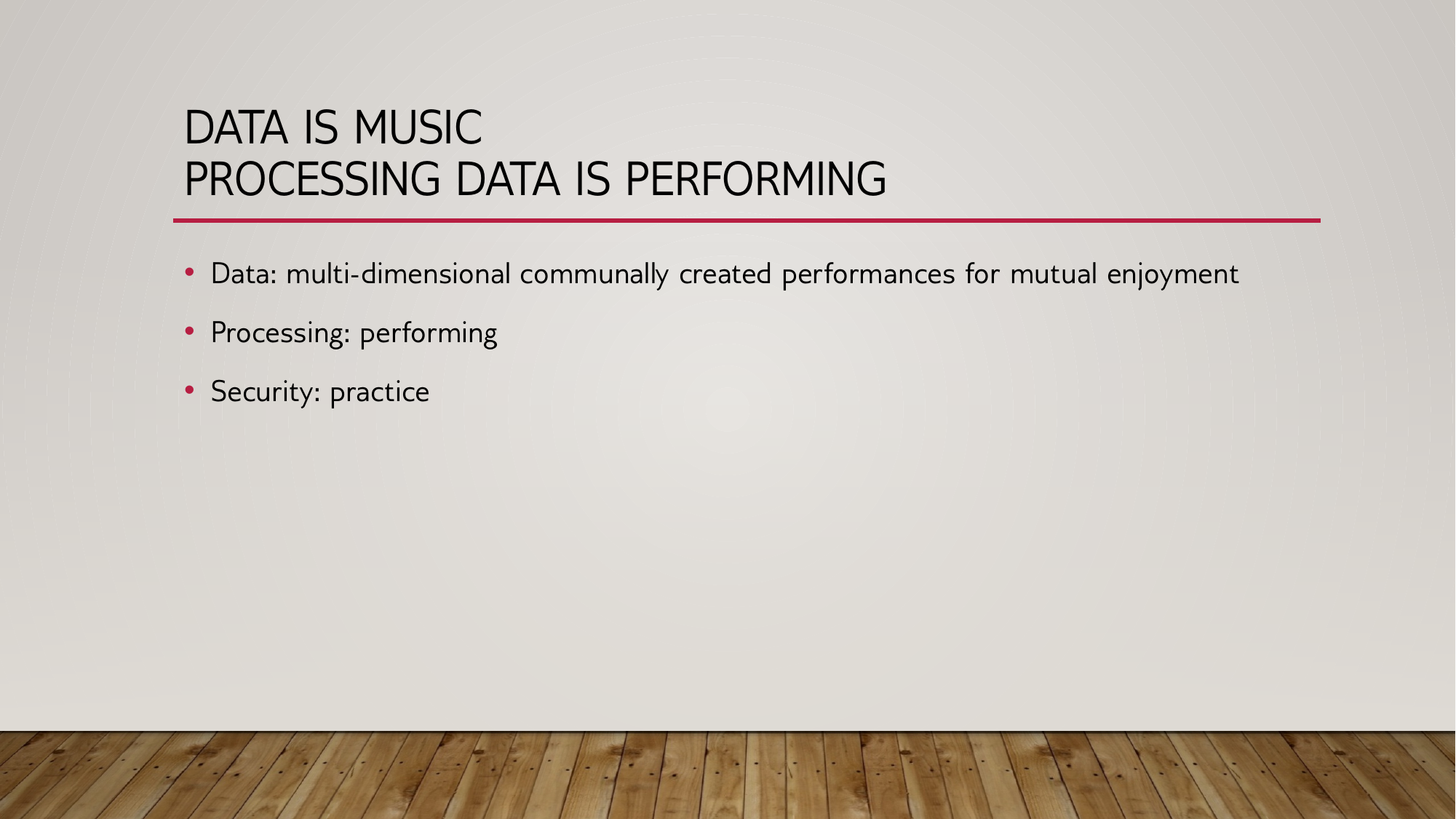

# Data is music processing data is performing
Data: multi-dimensional communally created performances for mutual enjoyment
Processing: performing
Security: practice